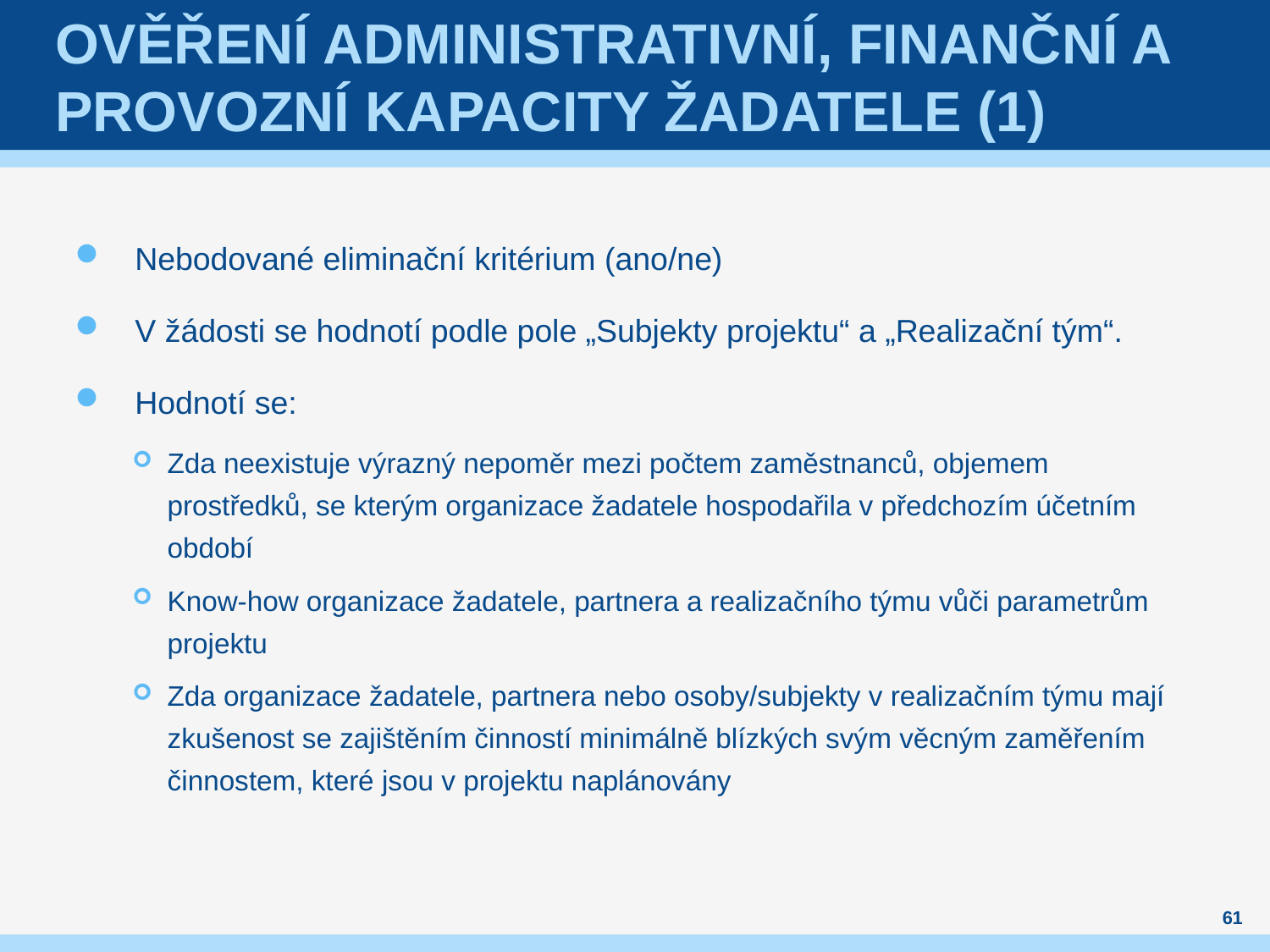

# Ověření administrativní, finanční a provozní kapacity žadatele (1)
Nebodované eliminační kritérium (ano/ne)
V žádosti se hodnotí podle pole „Subjekty projektu“ a „Realizační tým“.
Hodnotí se:
Zda neexistuje výrazný nepoměr mezi počtem zaměstnanců, objemem prostředků, se kterým organizace žadatele hospodařila v předchozím účetním období
Know-how organizace žadatele, partnera a realizačního týmu vůči parametrům projektu
Zda organizace žadatele, partnera nebo osoby/subjekty v realizačním týmu mají zkušenost se zajištěním činností minimálně blízkých svým věcným zaměřením činnostem, které jsou v projektu naplánovány
61